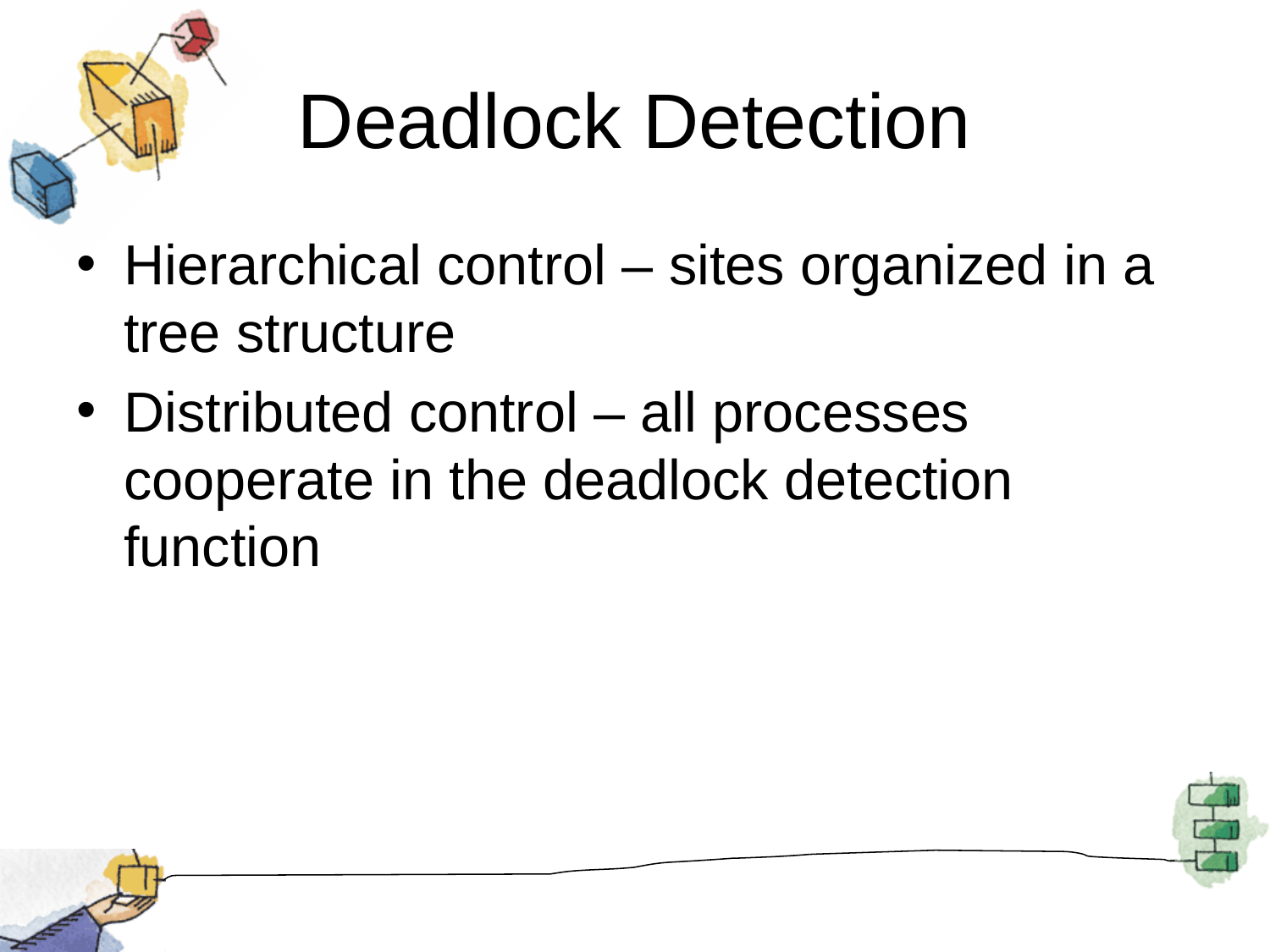

# Deadlock Detection
Hierarchical control – sites organized in a tree structure
Distributed control – all processes cooperate in the deadlock detection function